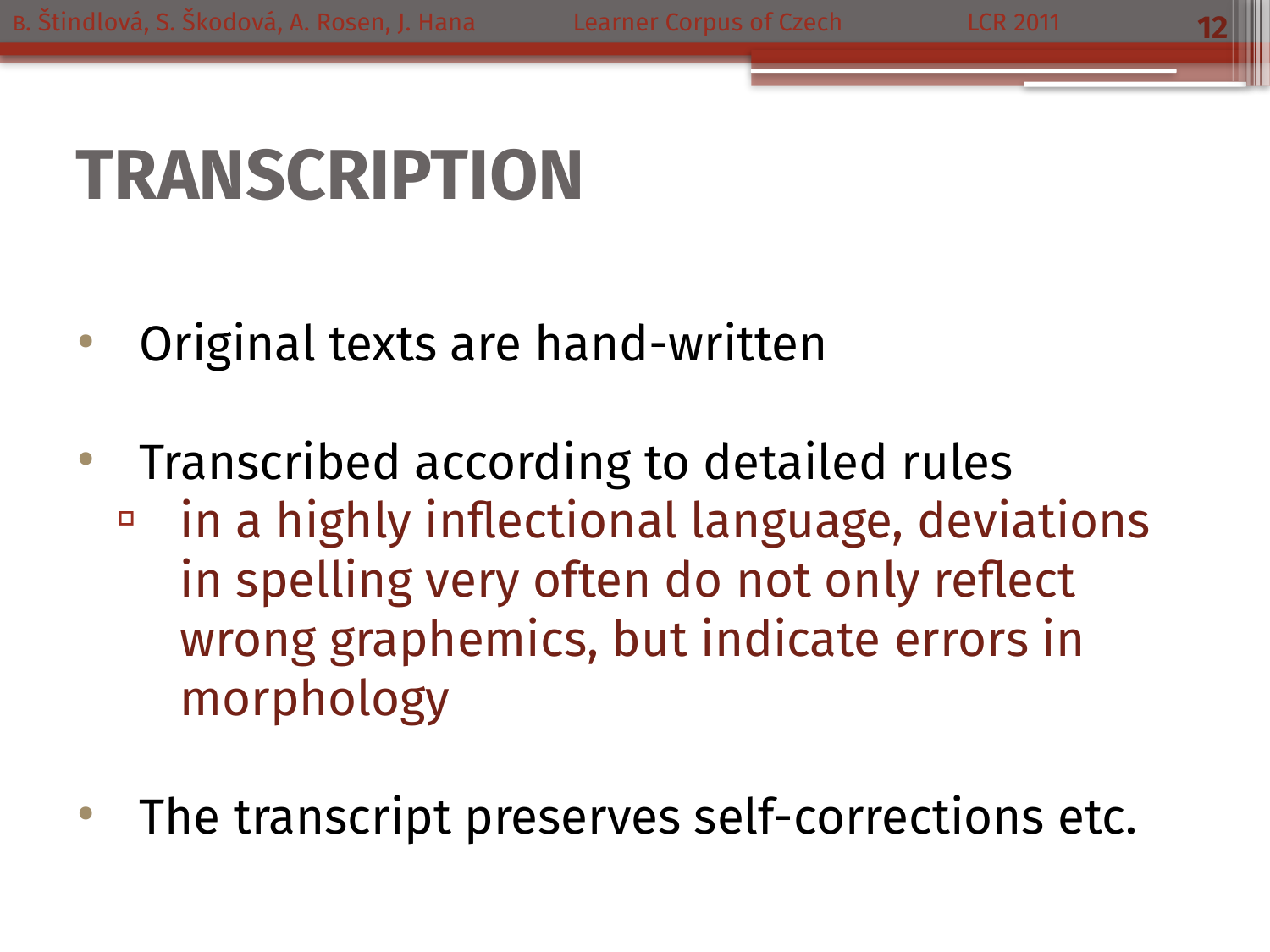

B. Štindlová, S. Škodová, A. Rosen, J. Hana	        Learner Corpus of Czech	          LCR 2011
12
# TRANSCRIPTION

Original texts are hand-written

Transcribed according to detailed rules
in a highly inflectional language, deviations in spelling very often do not only reflect wrong graphemics, but indicate errors in morphology

The transcript preserves self-corrections etc.